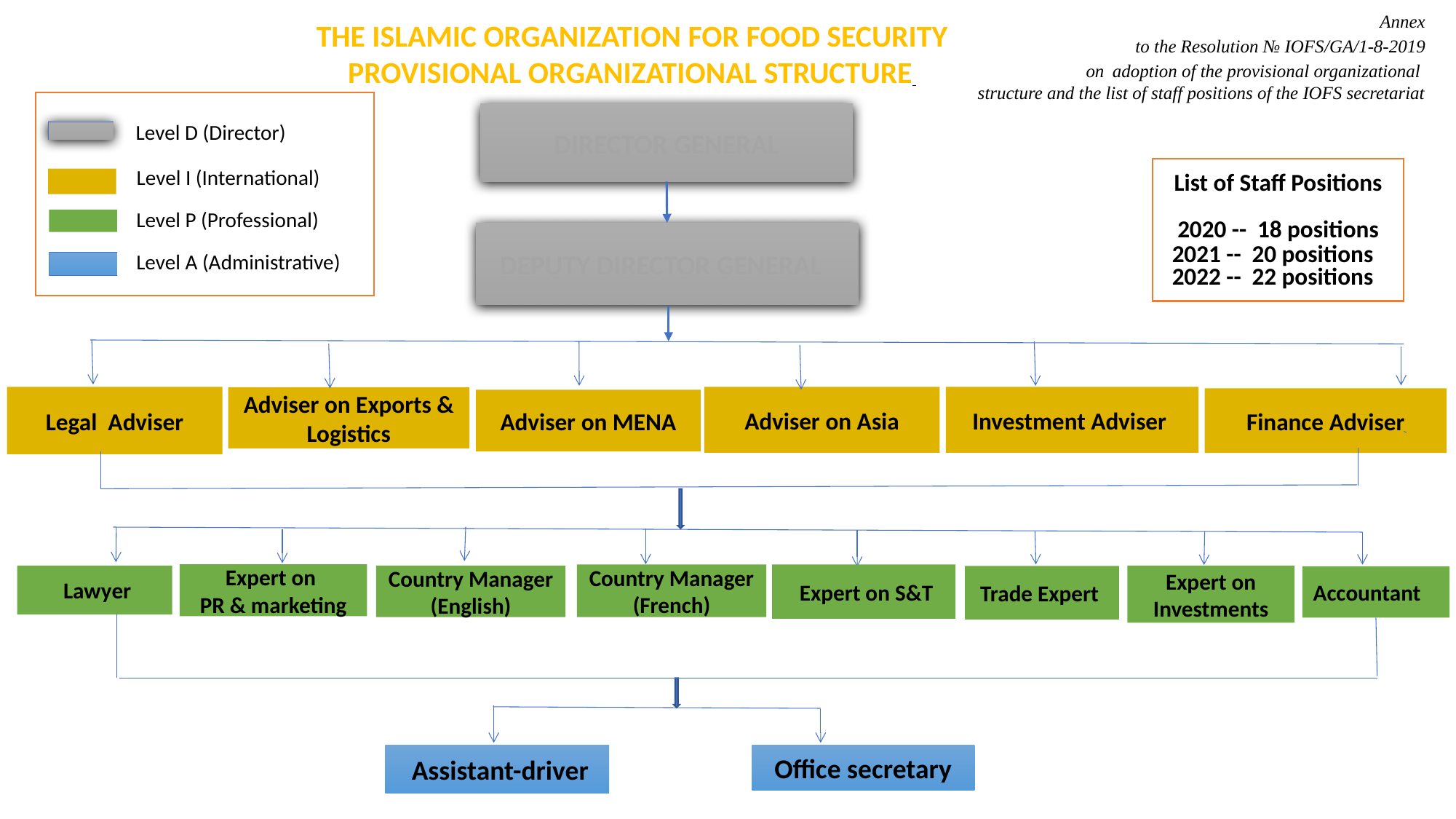

Annex

to the Resolution № IOFS/GA/1-8-2019

on  adoption of the provisional organizational
structure and the list of staff positions of the IOFS secretariat
the Islamic Organization for Food SecuritY
PROVISIONAL organizational structure

DIRECTOR GENERAL
Level D (Director)

Level I (International)

List of Staff Positions

2020 --  18 positions
2021 --  20 positions
2022 --  22 positions

Level P (Professional)

DEPUTY DIRECTOR GENERAL
Level A (Administrative)

Legal  Adviser
Adviser on Asia

Investment Adviser

Adviser on Exports & Logistics
Finance Adviser
Adviser on MENA

Expert on
PR & marketing
Country Manager
(French)
 Expert on S&T
 Lawyer
Country Manager
(English)
Expert on
Investments
Trade Expert
Accountant

 Assistant-driver
Office secretary